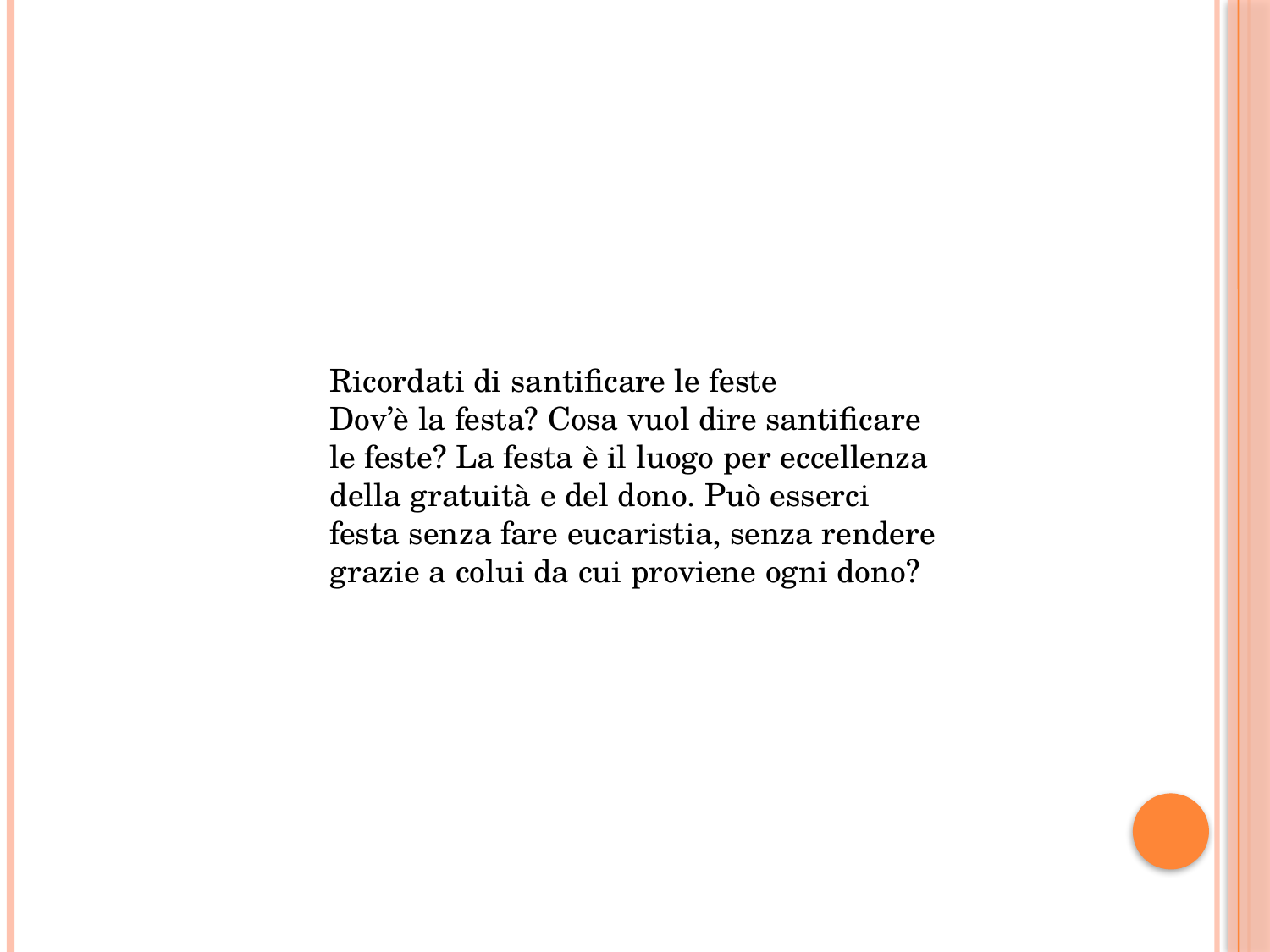

Ricordati di santificare le feste
Dov’è la festa? Cosa vuol dire santificare le feste? La festa è il luogo per eccellenza della gratuità e del dono. Può esserci festa senza fare eucaristia, senza rendere grazie a colui da cui proviene ogni dono?